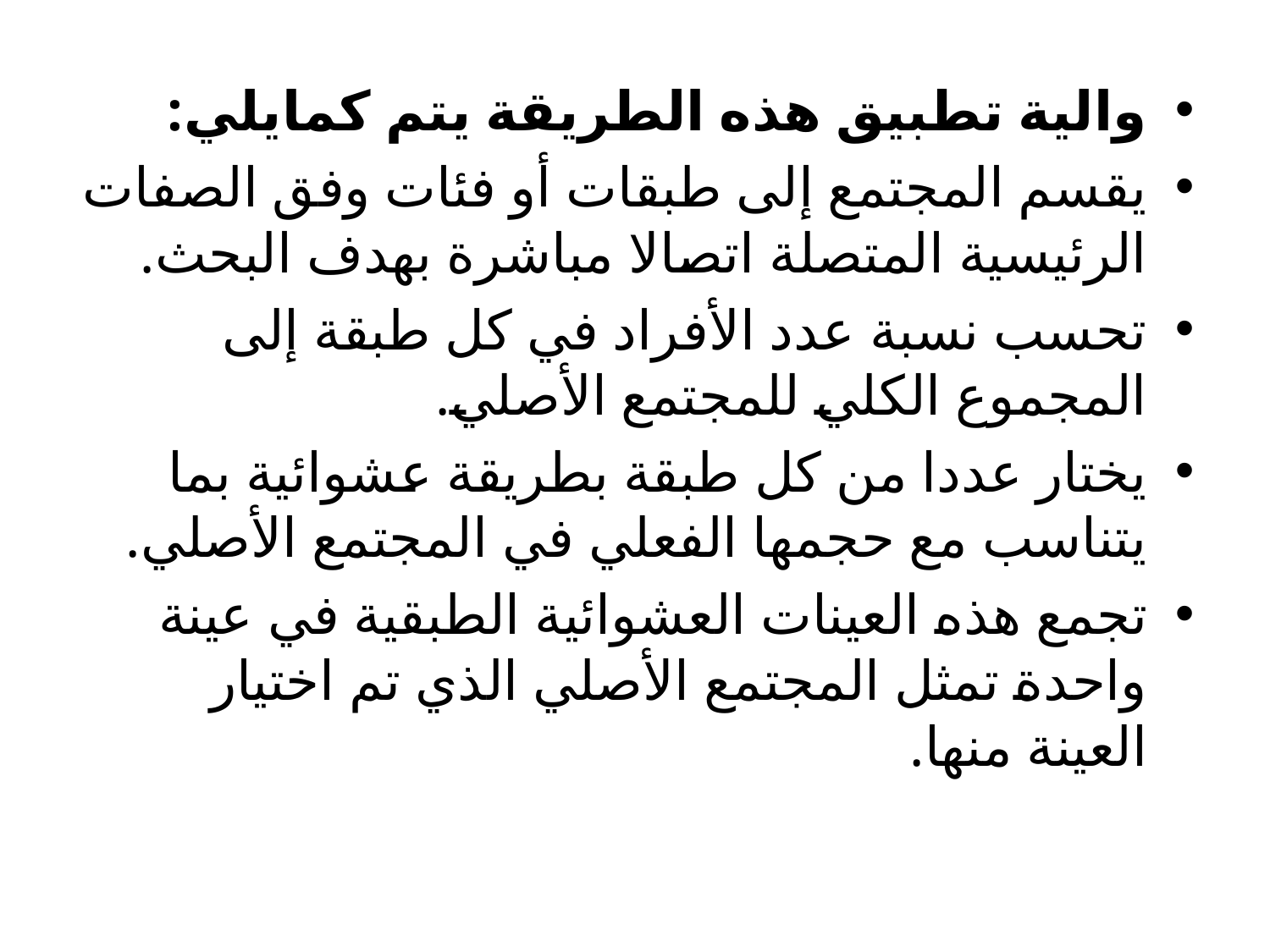

والية تطبيق هذه الطريقة يتم كمايلي:
يقسم المجتمع إلى طبقات أو فئات وفق الصفات الرئيسية المتصلة اتصالا مباشرة بهدف البحث.
تحسب نسبة عدد الأفراد في كل طبقة إلى المجموع الكلي للمجتمع الأصلي.
يختار عددا من كل طبقة بطريقة عشوائية بما يتناسب مع حجمها الفعلي في المجتمع الأصلي.
تجمع هذه العينات العشوائية الطبقية في عينة واحدة تمثل المجتمع الأصلي الذي تم اختيار العينة منها.